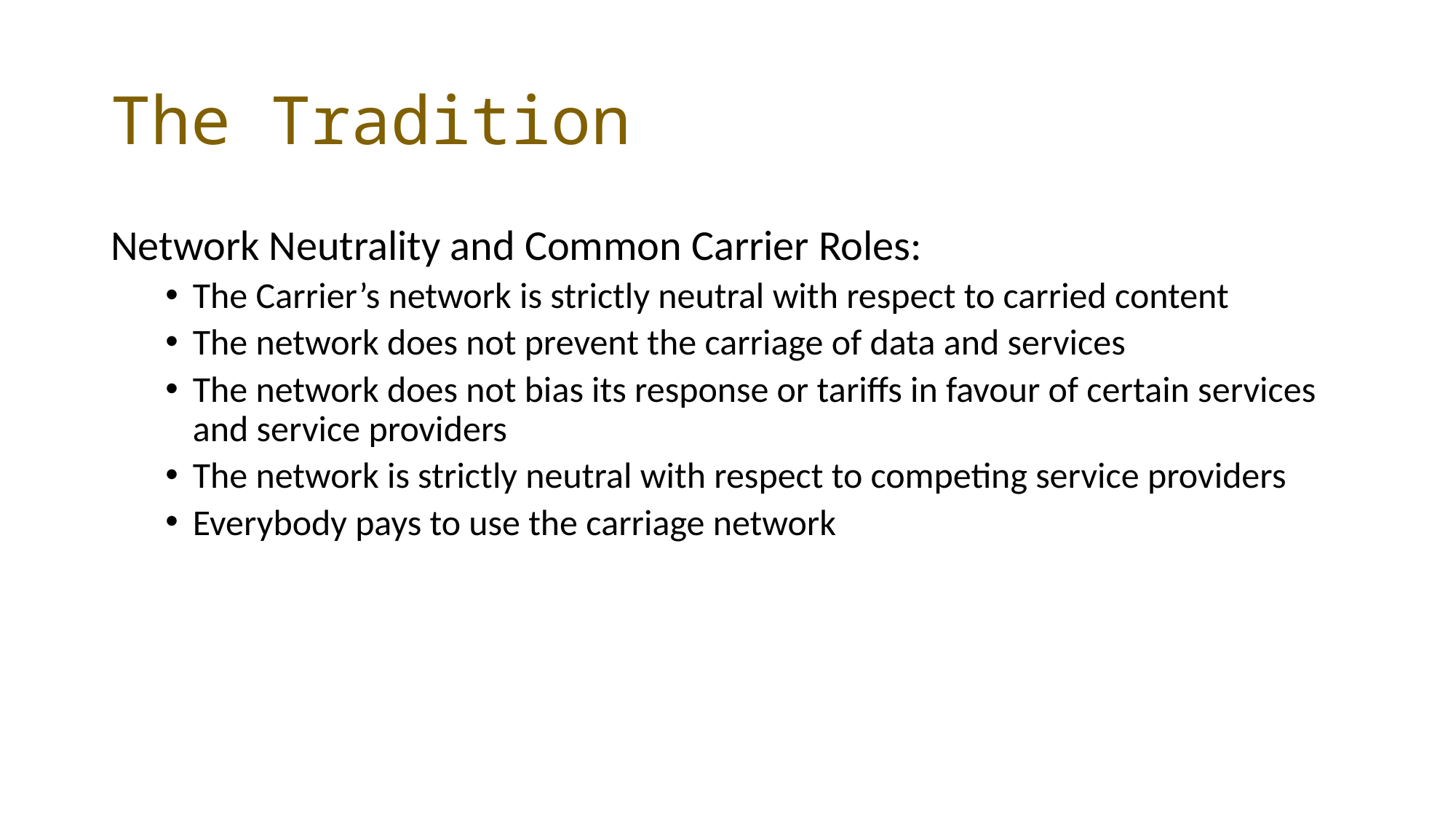

# The Tradition
Network Neutrality and Common Carrier Roles:
The Carrier’s network is strictly neutral with respect to carried content
The network does not prevent the carriage of data and services
The network does not bias its response or tariffs in favour of certain services and service providers
The network is strictly neutral with respect to competing service providers
Everybody pays to use the carriage network